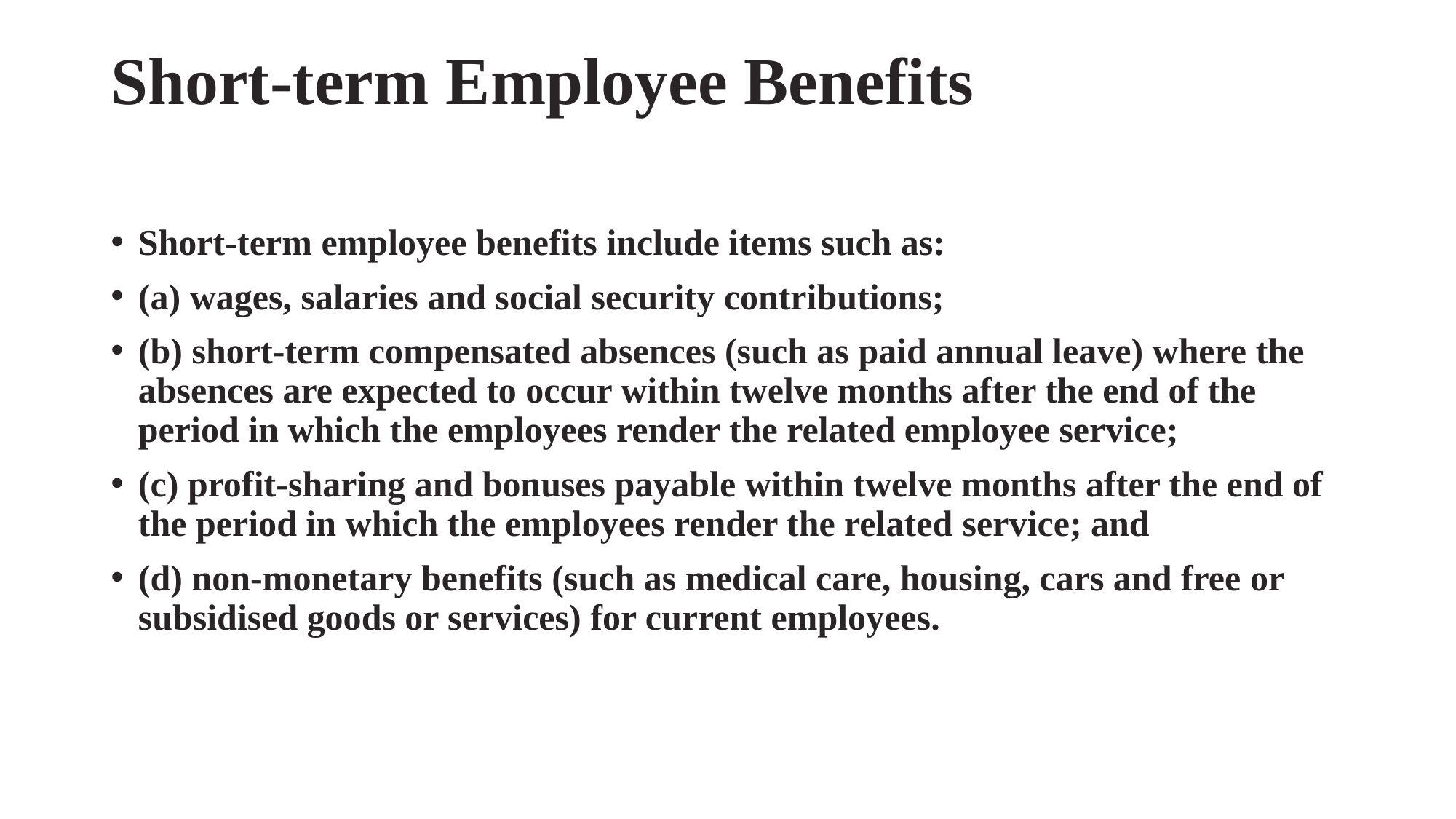

# Short-term Employee Benefits
Short-term employee benefits include items such as:
(a) wages, salaries and social security contributions;
(b) short-term compensated absences (such as paid annual leave) where the absences are expected to occur within twelve months after the end of the period in which the employees render the related employee service;
(c) profit-sharing and bonuses payable within twelve months after the end of the period in which the employees render the related service; and
(d) non-monetary benefits (such as medical care, housing, cars and free or subsidised goods or services) for current employees.